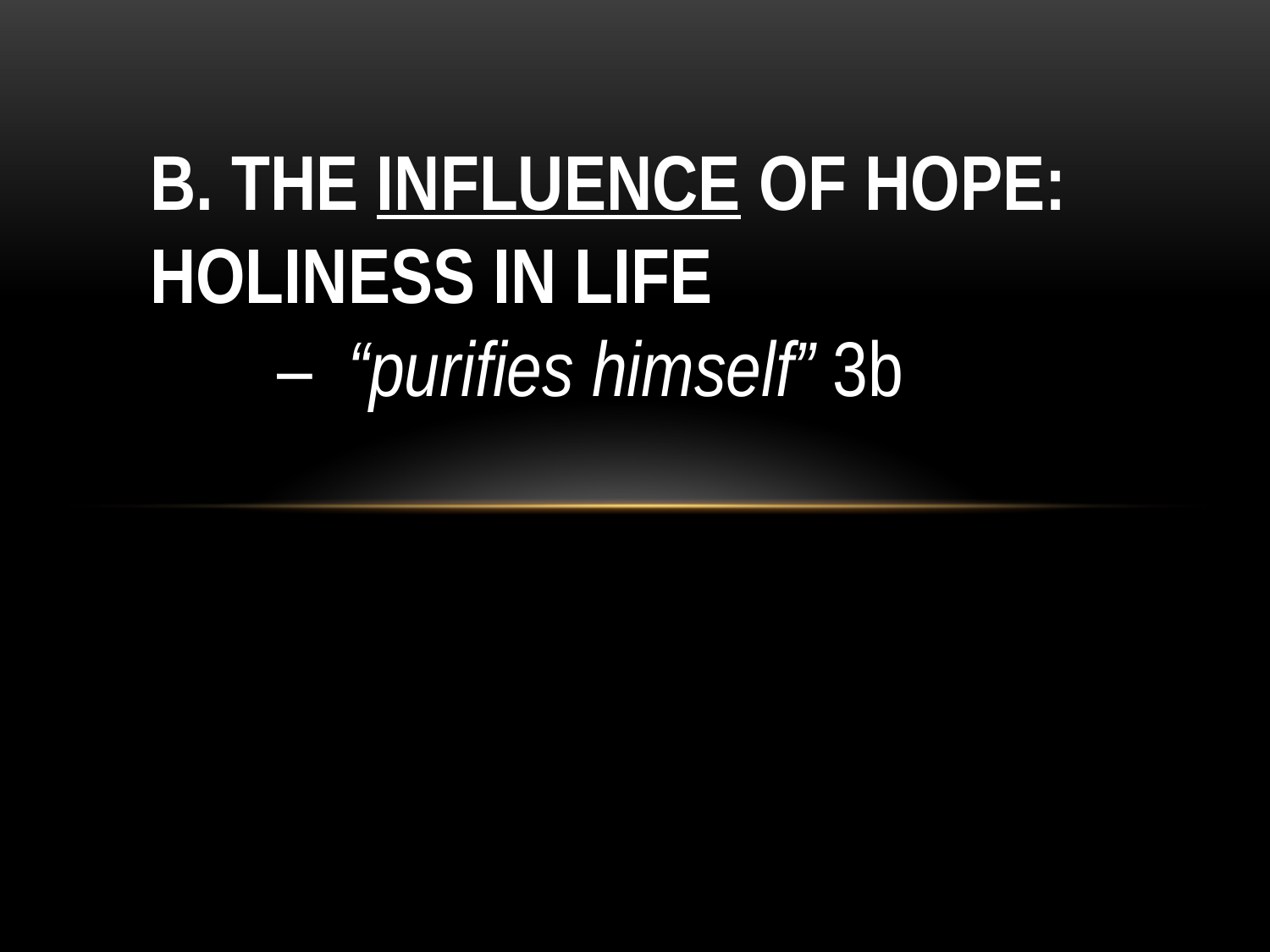

B. THE INFLUENCE OF HOPE: HOLINESS IN LIFE
	–  “purifies himself” 3b